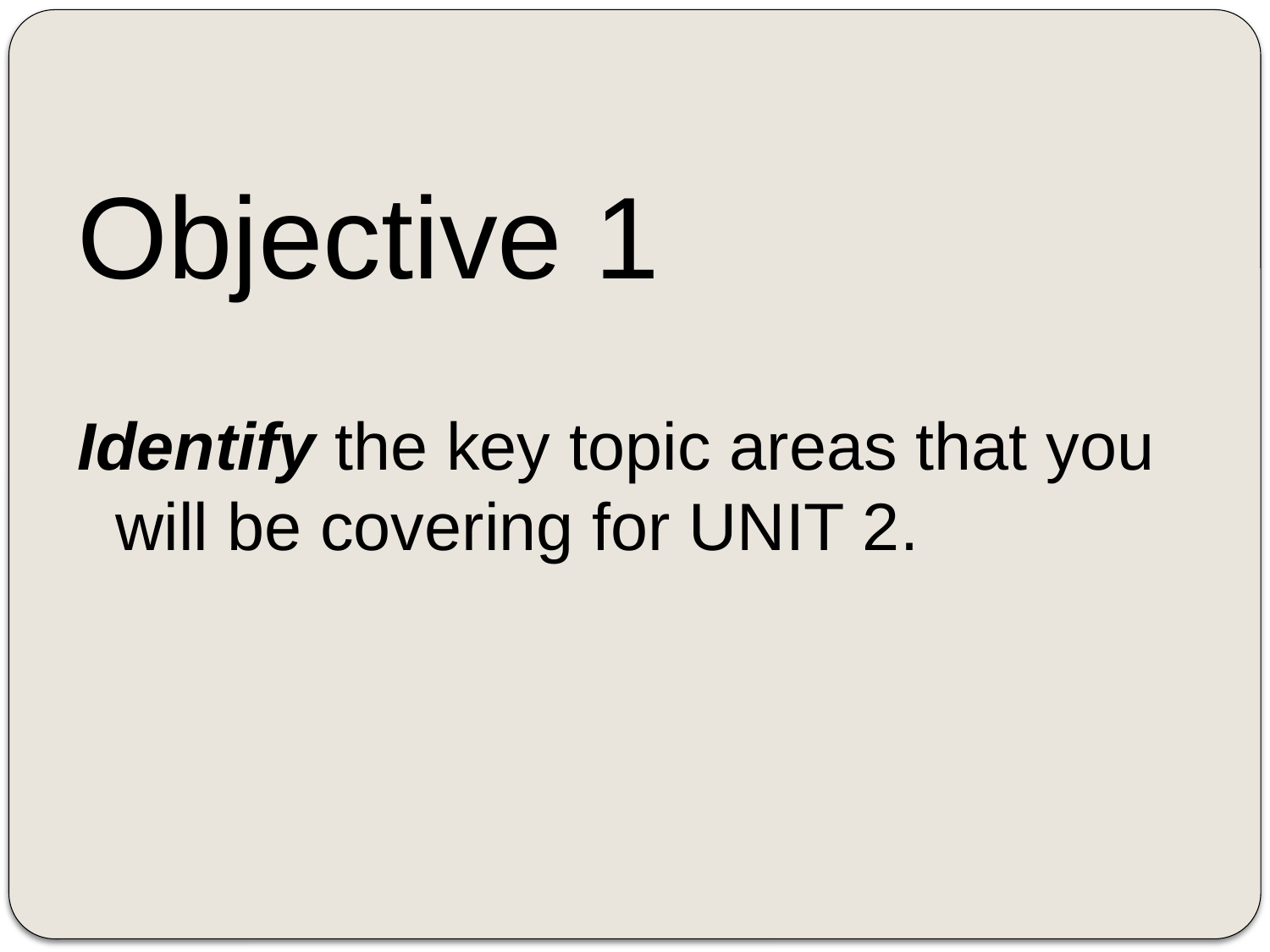

Objective 1

Identify the key topic areas that you will be covering for UNIT 2.